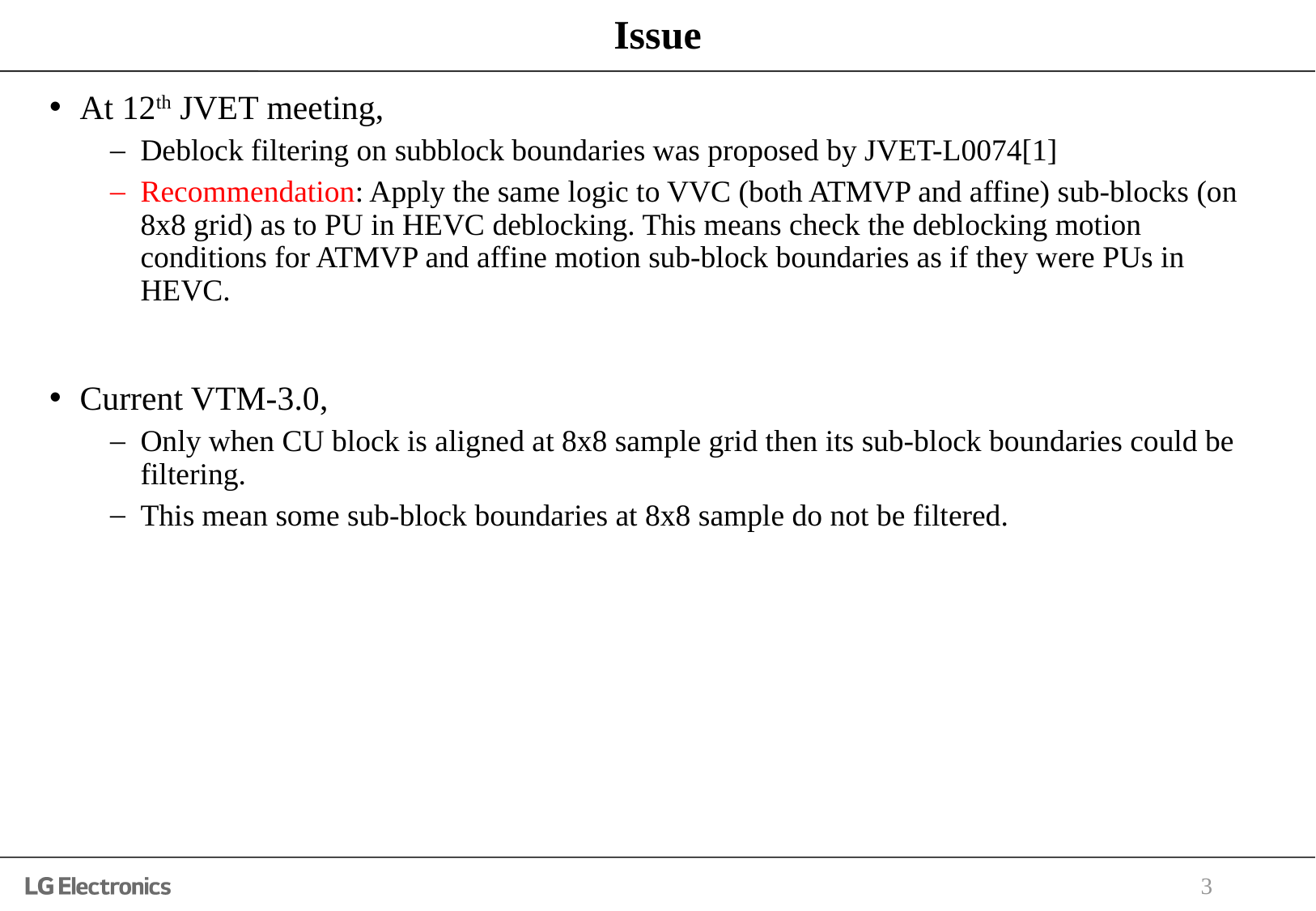

# Issue
At 12th JVET meeting,
Deblock filtering on subblock boundaries was proposed by JVET-L0074[1]
Recommendation: Apply the same logic to VVC (both ATMVP and affine) sub-blocks (on 8x8 grid) as to PU in HEVC deblocking. This means check the deblocking motion conditions for ATMVP and affine motion sub-block boundaries as if they were PUs in HEVC.

Current VTM-3.0,
Only when CU block is aligned at 8x8 sample grid then its sub-block boundaries could be filtering.
This mean some sub-block boundaries at 8x8 sample do not be filtered.

3